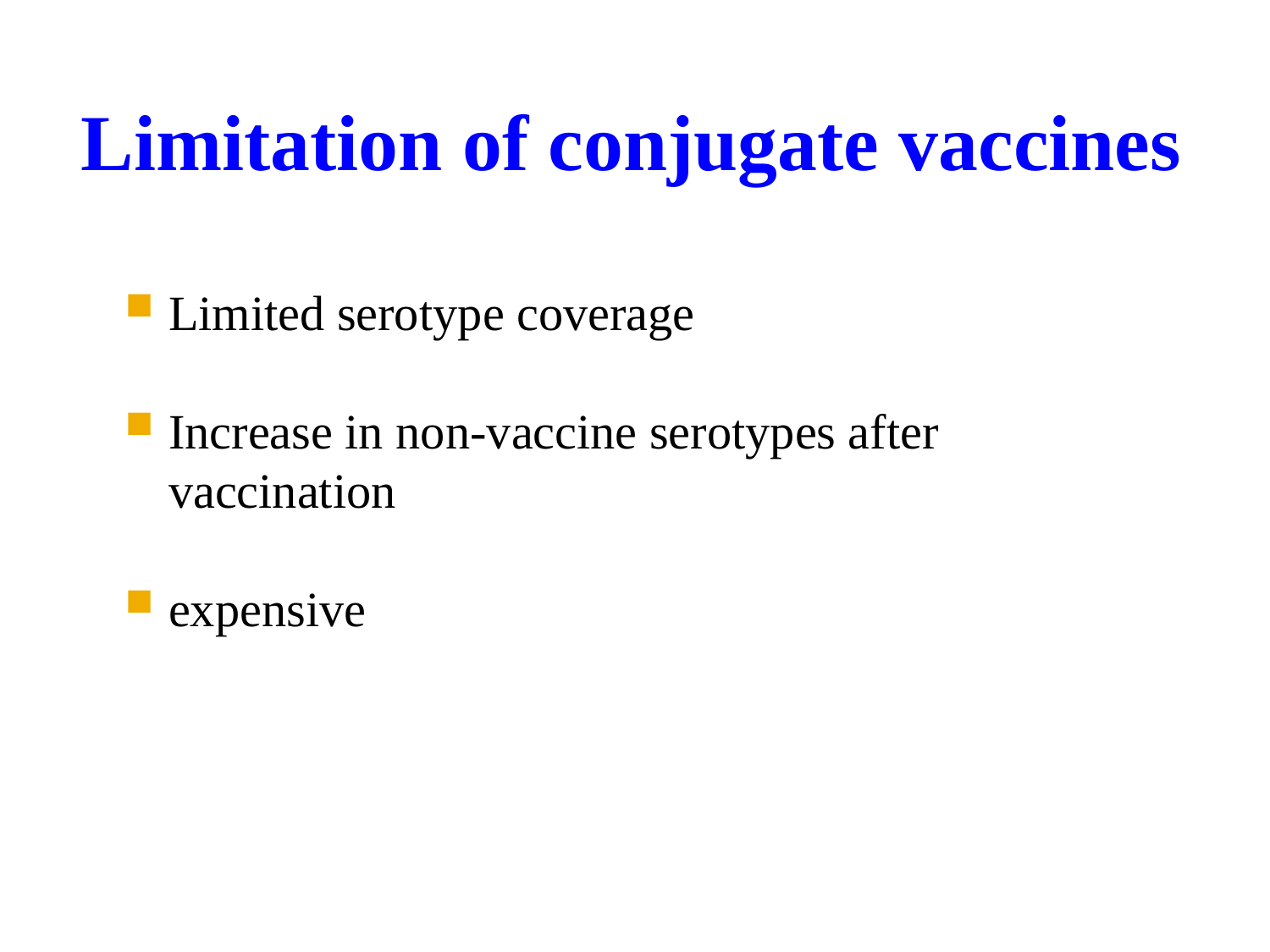

Limitation of conjugate vaccines
Limited serotype coverage

Increase in non-vaccine serotypes after vaccination

expensive